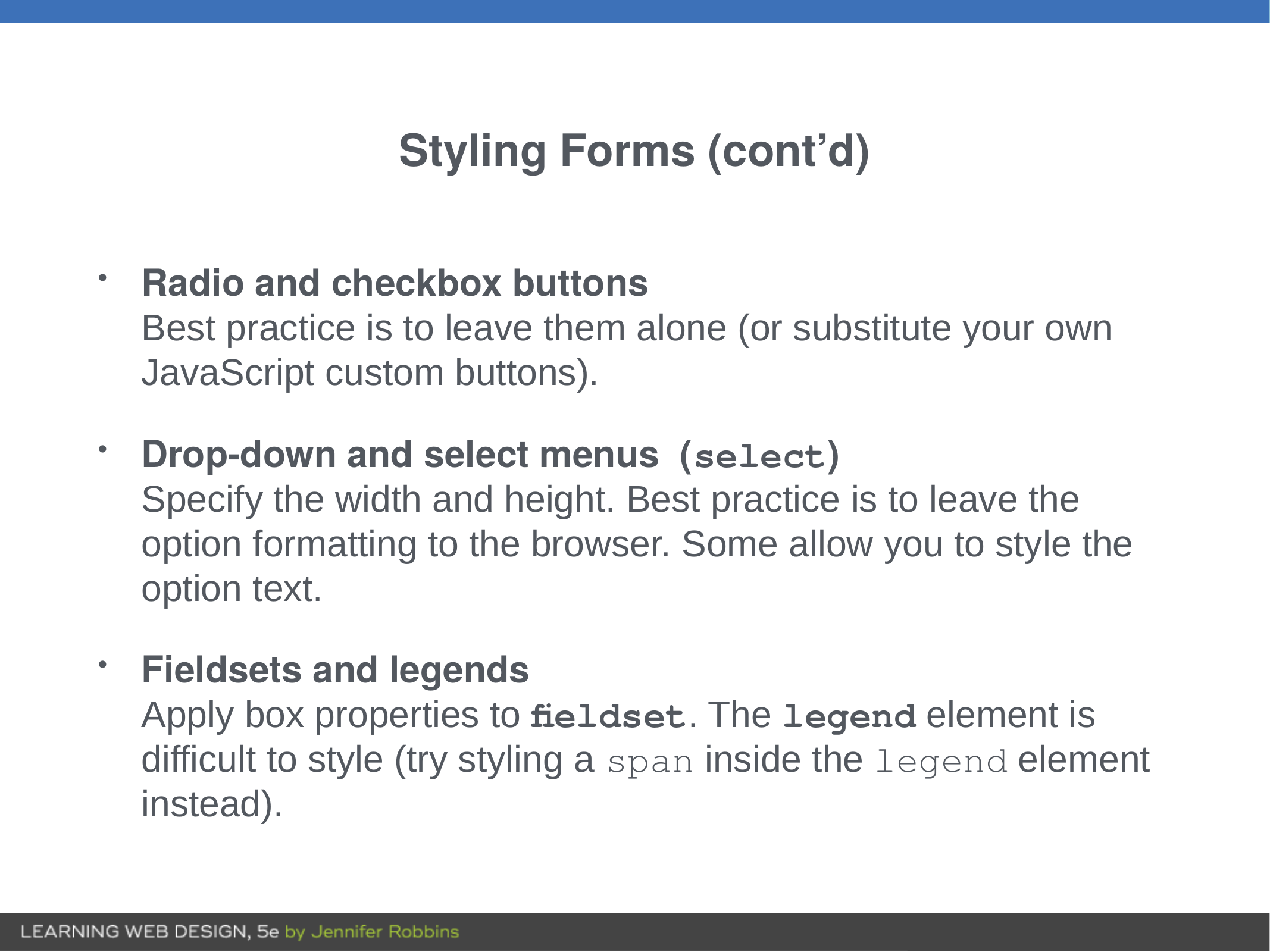

# Styling Forms (cont’d)
Radio and checkbox buttons
Best practice is to leave them alone (or substitute your own JavaScript custom buttons).
Drop-down and select menus  (select)
Specify the width and height. Best practice is to leave the option formatting to the browser. Some allow you to style the option text.
Fieldsets and legends
Apply box properties to fieldset. The legend element is difficult to style (try styling a span inside the legend element instead).